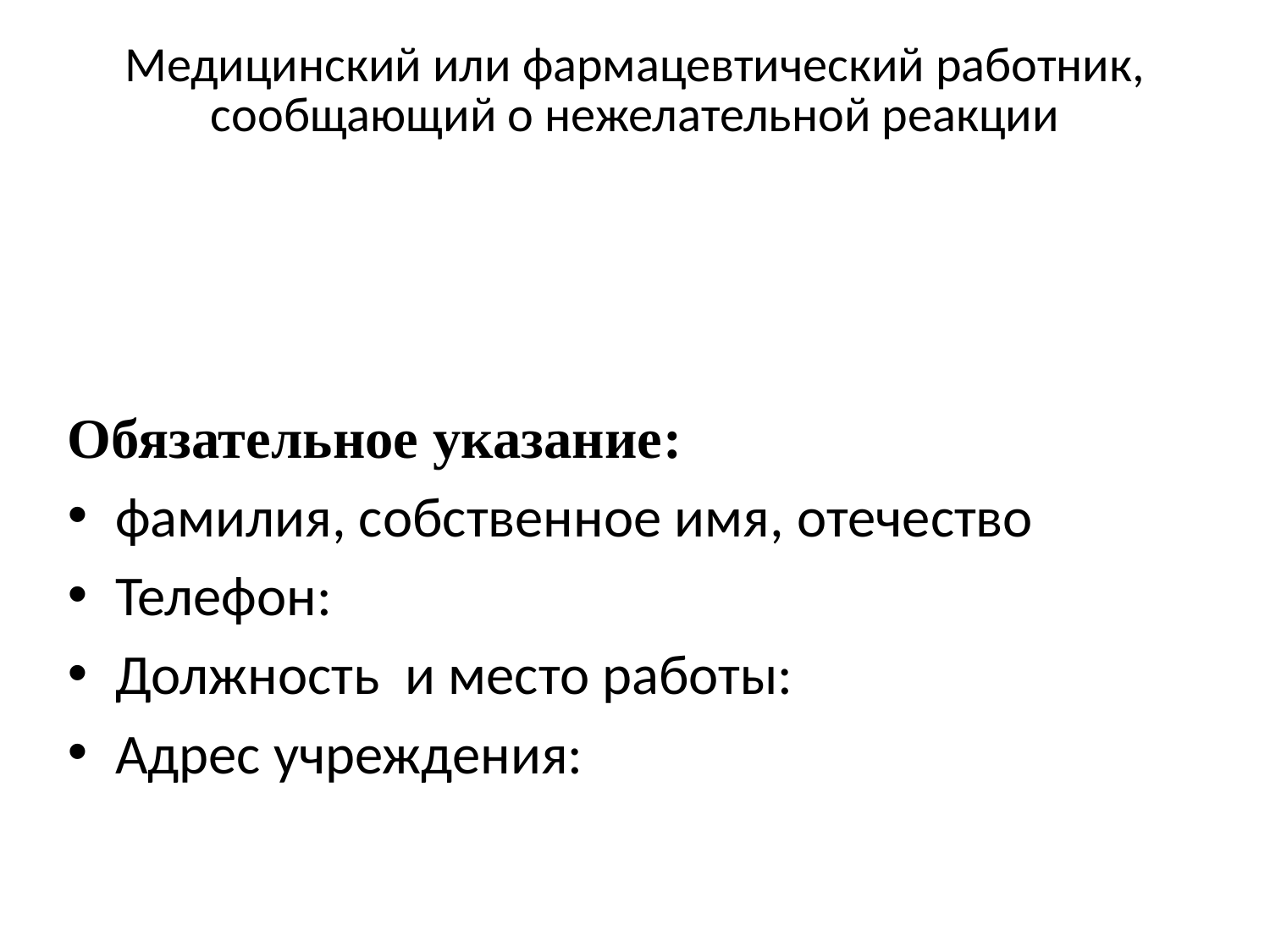

# Медицинский или фармацевтический работник, сообщающий о нежелательной реакции

Обязательное указание:
фамилия, собственное имя, отечество
Телефон:
Должность  и место работы:
Адрес учреждения: